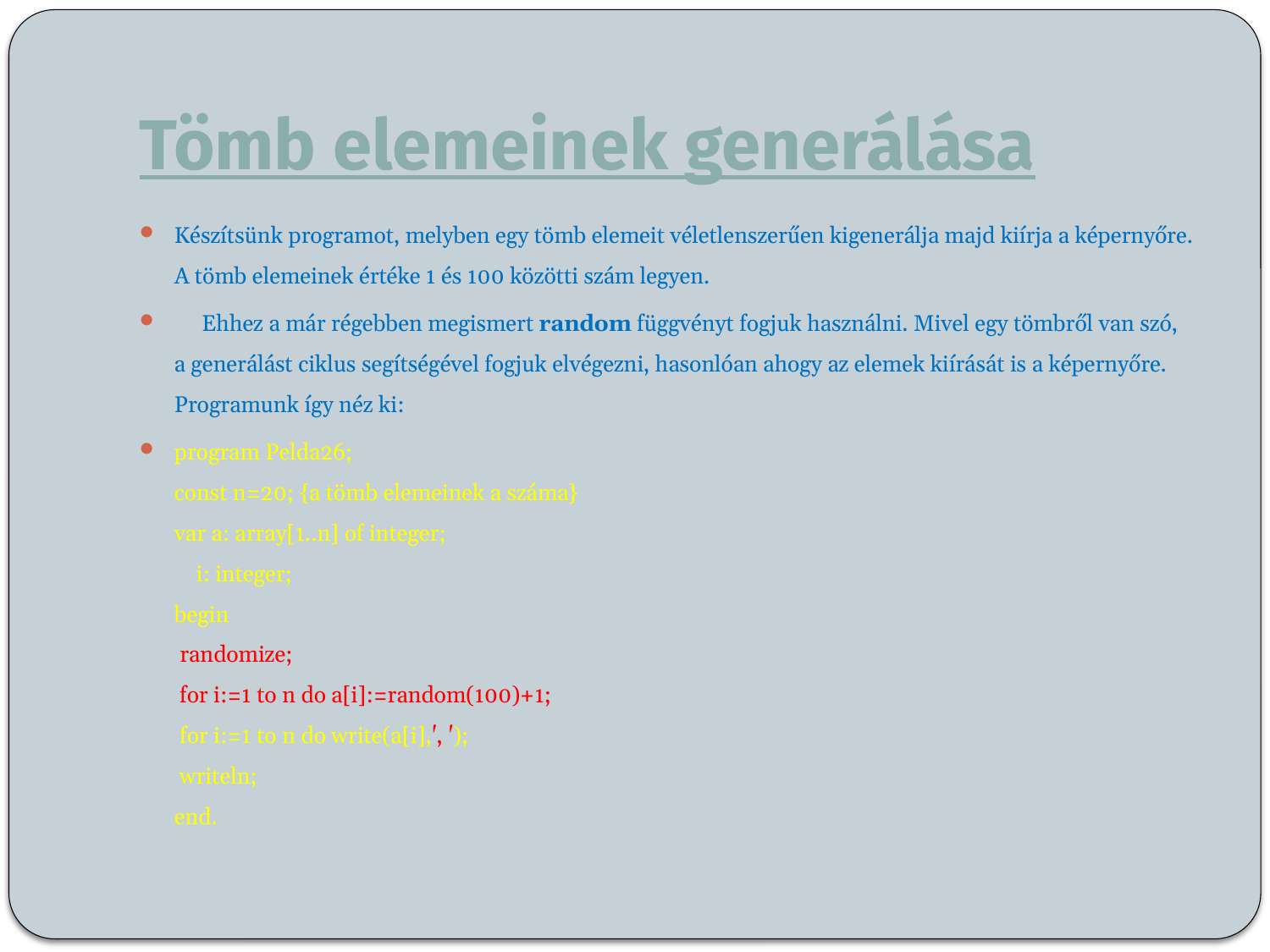

# Tömb elemeinek generálása
Készítsünk programot, melyben egy tömb elemeit véletlenszerűen kigenerálja majd kiírja a képernyőre. A tömb elemeinek értéke 1 és 100 közötti szám legyen.
     Ehhez a már régebben megismert random függvényt fogjuk használni. Mivel egy tömbről van szó, a generálást ciklus segítségével fogjuk elvégezni, hasonlóan ahogy az elemek kiírását is a képernyőre. Programunk így néz ki:
program Pelda26;
const n=20; {a tömb elemeinek a száma}
var a: array[1..n] of integer;
    i: integer;
begin
 randomize;
 for i:=1 to n do a[i]:=random(100)+1;
 for i:=1 to n do write(a[i],', ');
 writeln;
end.